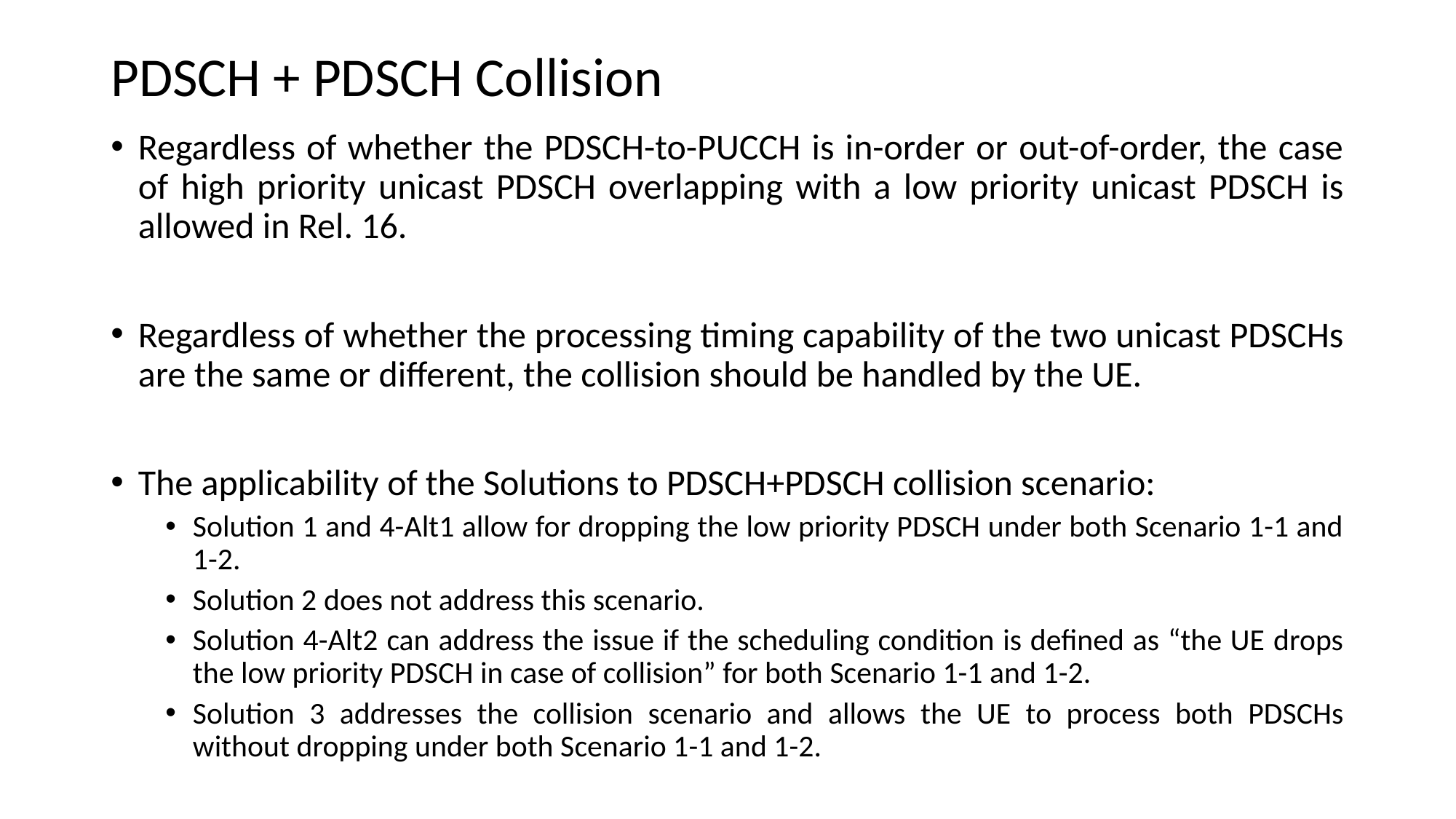

# PDSCH + PDSCH Collision
Regardless of whether the PDSCH-to-PUCCH is in-order or out-of-order, the case of high priority unicast PDSCH overlapping with a low priority unicast PDSCH is allowed in Rel. 16.

Regardless of whether the processing timing capability of the two unicast PDSCHs are the same or different, the collision should be handled by the UE.

The applicability of the Solutions to PDSCH+PDSCH collision scenario:
Solution 1 and 4-Alt1 allow for dropping the low priority PDSCH under both Scenario 1-1 and 1-2.
Solution 2 does not address this scenario.
Solution 4-Alt2 can address the issue if the scheduling condition is defined as “the UE drops the low priority PDSCH in case of collision” for both Scenario 1-1 and 1-2.
Solution 3 addresses the collision scenario and allows the UE to process both PDSCHs without dropping under both Scenario 1-1 and 1-2.